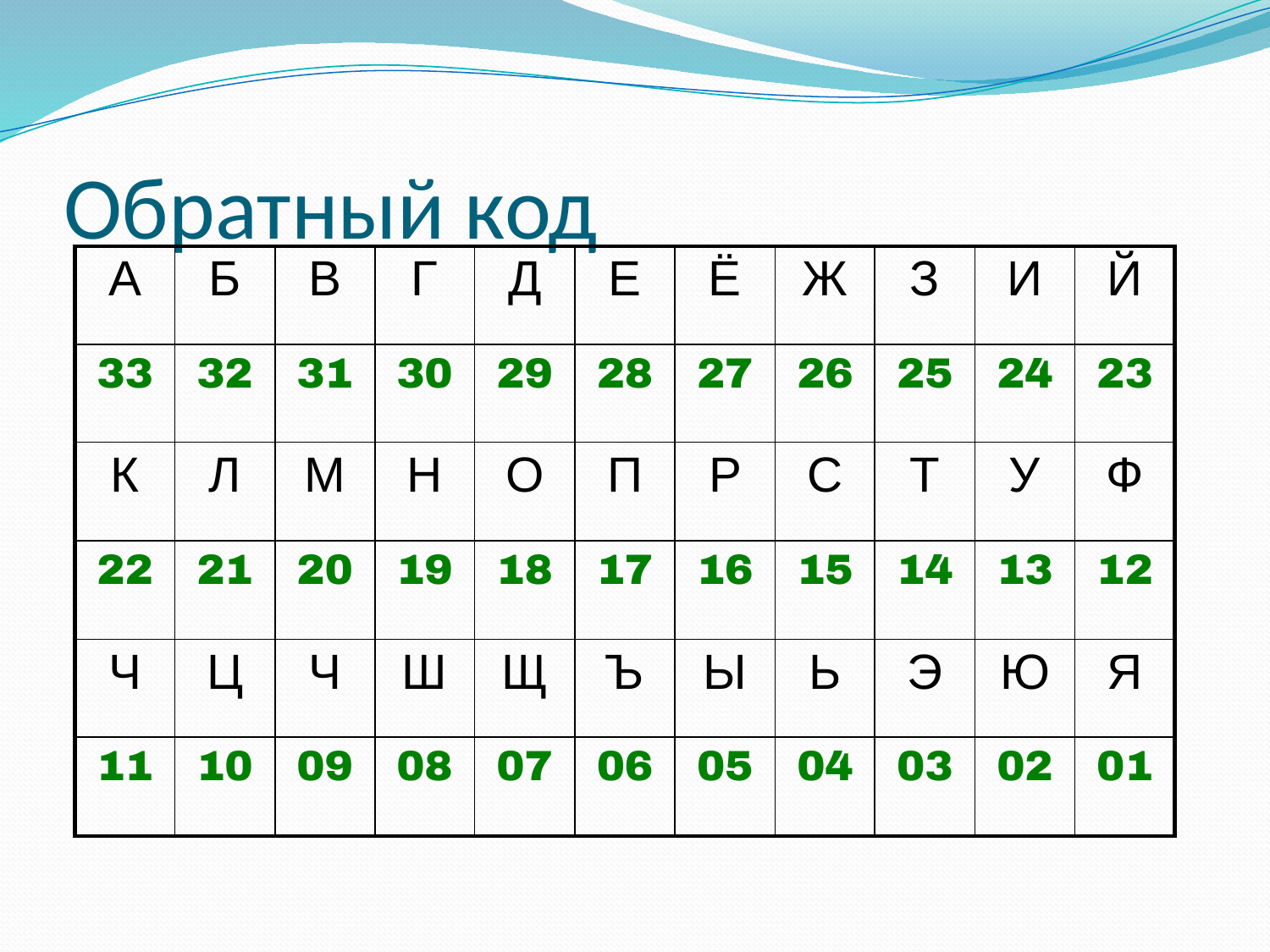

# Обратный код
| А | Б | В | Г | Д | Е | Ё | Ж | З | И | Й |
| --- | --- | --- | --- | --- | --- | --- | --- | --- | --- | --- |
| 33 | 32 | 31 | 30 | 29 | 28 | 27 | 26 | 25 | 24 | 23 |
| К | Л | М | Н | О | П | Р | С | Т | У | Ф |
| 22 | 21 | 20 | 19 | 18 | 17 | 16 | 15 | 14 | 13 | 12 |
| Ч | Ц | Ч | Ш | Щ | Ъ | Ы | Ь | Э | Ю | Я |
| 11 | 10 | 09 | 08 | 07 | 06 | 05 | 04 | 03 | 02 | 01 |